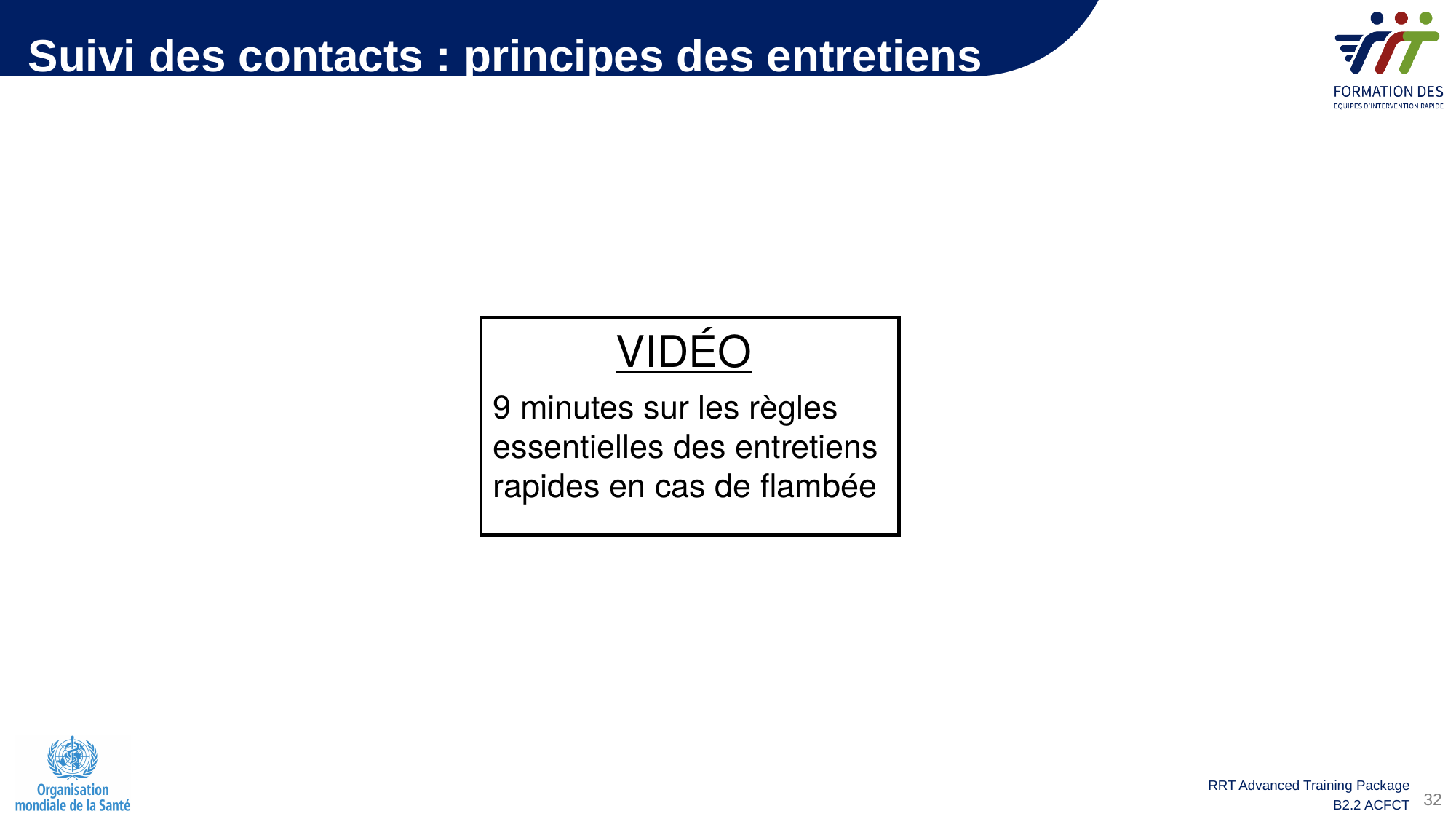

Suivi des contacts : principes des entretiens

VIDÉO
9 minutes sur les règles essentielles des entretiens rapides en cas de flambée